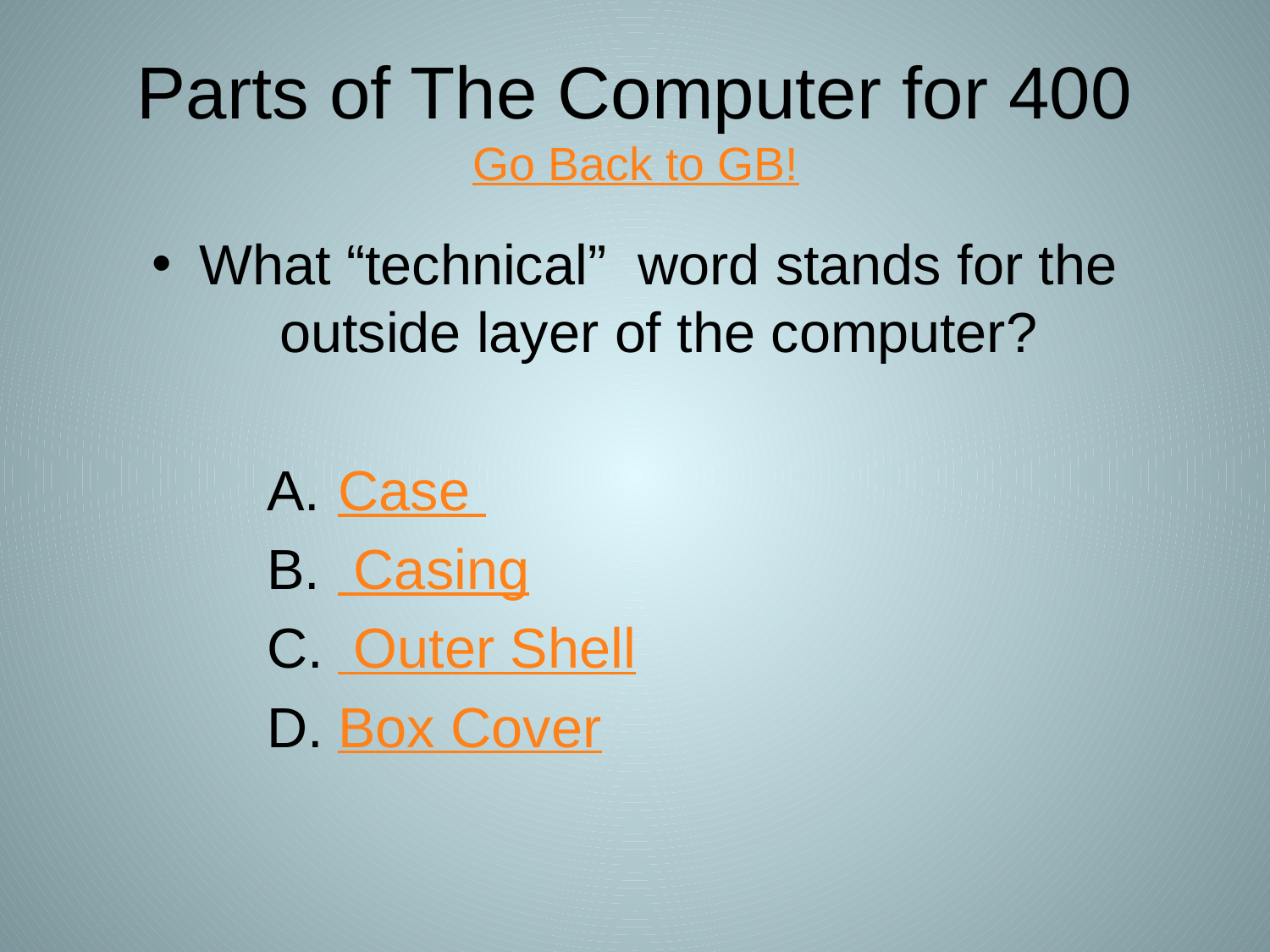

# Parts of The Computer for 400 Go Back to GB!
What “technical”  word stands for the outside layer of the computer?

Case
 Casing
 Outer Shell
Box Cover